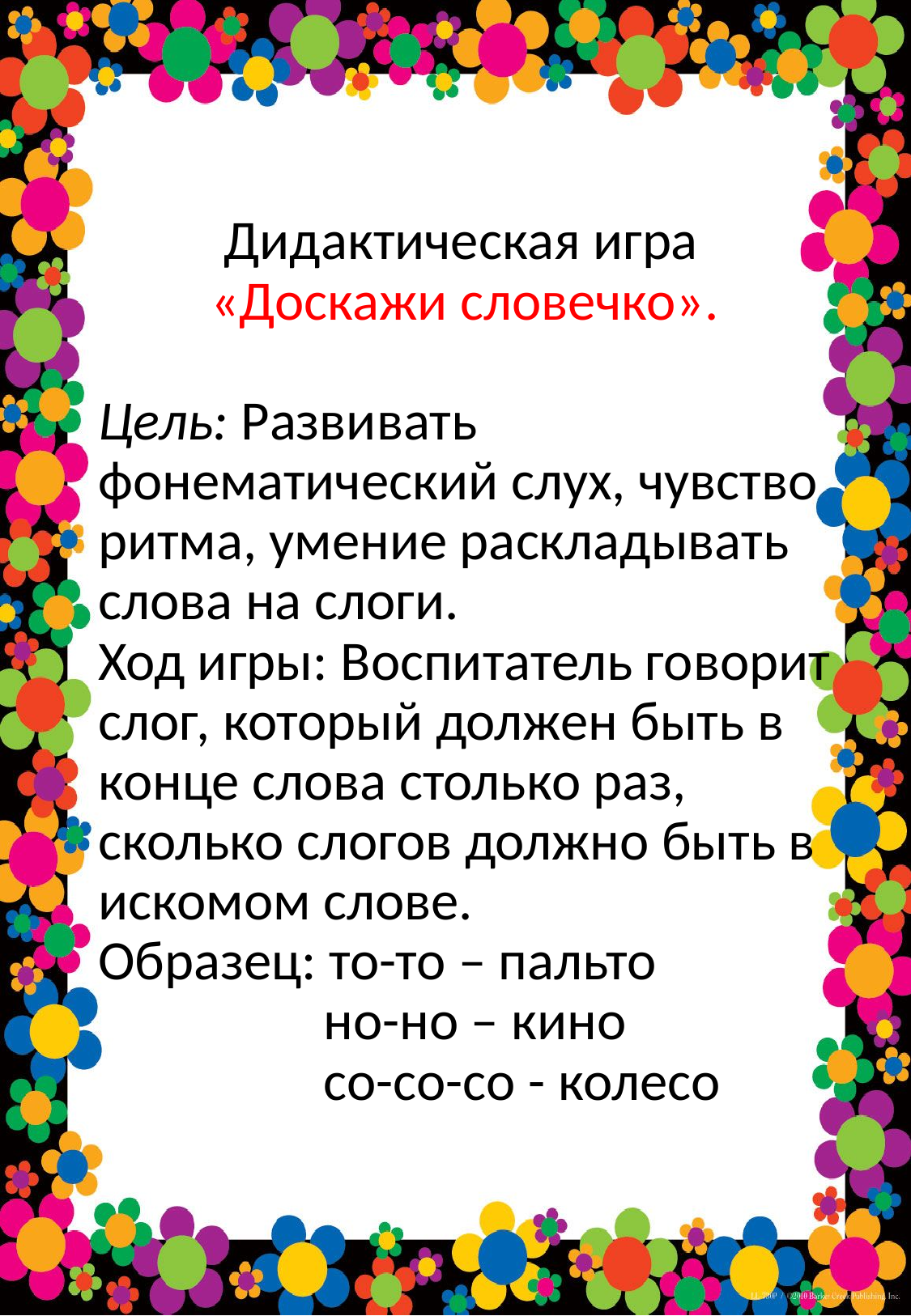

# Дидактическая игра «Доскажи словечко». Цель: Развивать фонематический слух, чувство ритма, умение раскладывать слова на слоги. Ход игры: Воспитатель говорит слог, который должен быть в конце слова столько раз, сколько слогов должно быть в искомом слове. Образец: то-то – пальто но-но – кино со-со-со - колесо